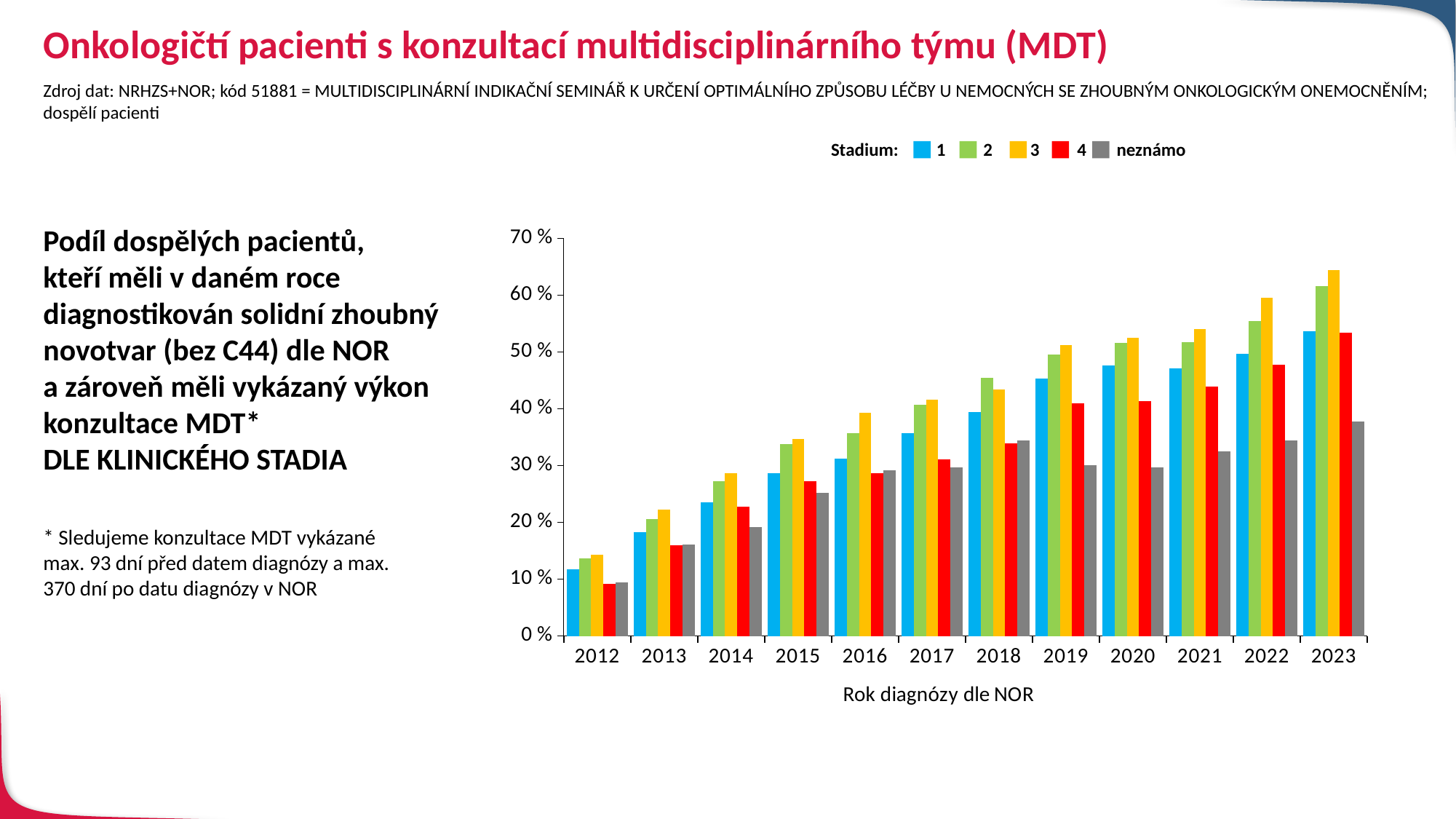

# Onkologičtí pacienti s konzultací multidisciplinárního týmu (MDT)
Zdroj dat: NRHZS+NOR; kód 51881 = MULTIDISCIPLINÁRNÍ INDIKAČNÍ SEMINÁŘ K URČENÍ OPTIMÁLNÍHO ZPŮSOBU LÉČBY U NEMOCNÝCH SE ZHOUBNÝM ONKOLOGICKÝM ONEMOCNĚNÍM; dospělí pacienti
Stadium:         1         2         3         4
neznámo

### Chart

| Category | stadium 1 | stadium 2 | stadium 3 | stadium 4 | neznámo |
|---|---|---|---|---|---|
| 2012 | 0.117601153 | 0.136306533 | 0.143398132 | 0.092359146 | 0.093943472 |
| 2013 | 0.182811236 | 0.205879298 | 0.222290792 | 0.159414226 | 0.161013371 |
| 2014 | 0.235485682 | 0.273210113 | 0.286609337 | 0.227510204 | 0.191252667 |
| 2015 | 0.287024976 | 0.33772688 | 0.347672435 | 0.272316115 | 0.251918344 |
| 2016 | 0.312847012 | 0.357902736 | 0.393899896 | 0.286670385 | 0.292167904 |
| 2017 | 0.357448968 | 0.407134207 | 0.416174893 | 0.311201299 | 0.29726866 |
| 2018 | 0.394615207 | 0.455366211 | 0.434867503 | 0.338869565 | 0.344823929 |
| 2019 | 0.453525382 | 0.49614792 | 0.51243661 | 0.409315238 | 0.301094638 |
| 2020 | 0.476165129 | 0.516813187 | 0.52558199 | 0.41376 | 0.297519426 |
| 2021 | 0.471667814 | 0.516996393 | 0.540308534 | 0.43911054 | 0.325350388 |
| 2022 | 0.496803794 | 0.554554555 | 0.595354378 | 0.478295061 | 0.344282075 |
| 2023 | 0.536359077 | 0.615815255 | 0.644935839 | 0.534045607 | 0.377453447 |
Podíl dospělých pacientů,
kteří měli v daném roce
diagnostikován solidní zhoubný novotvar (bez C44) dle NOR
a zároveň měli vykázaný výkon konzultace MDT*
DLE KLINICKÉHO STADIA
* Sledujeme konzultace MDT vykázané max. 93 dní před datem diagnózy a max. 370 dní po datu diagnózy v NOR